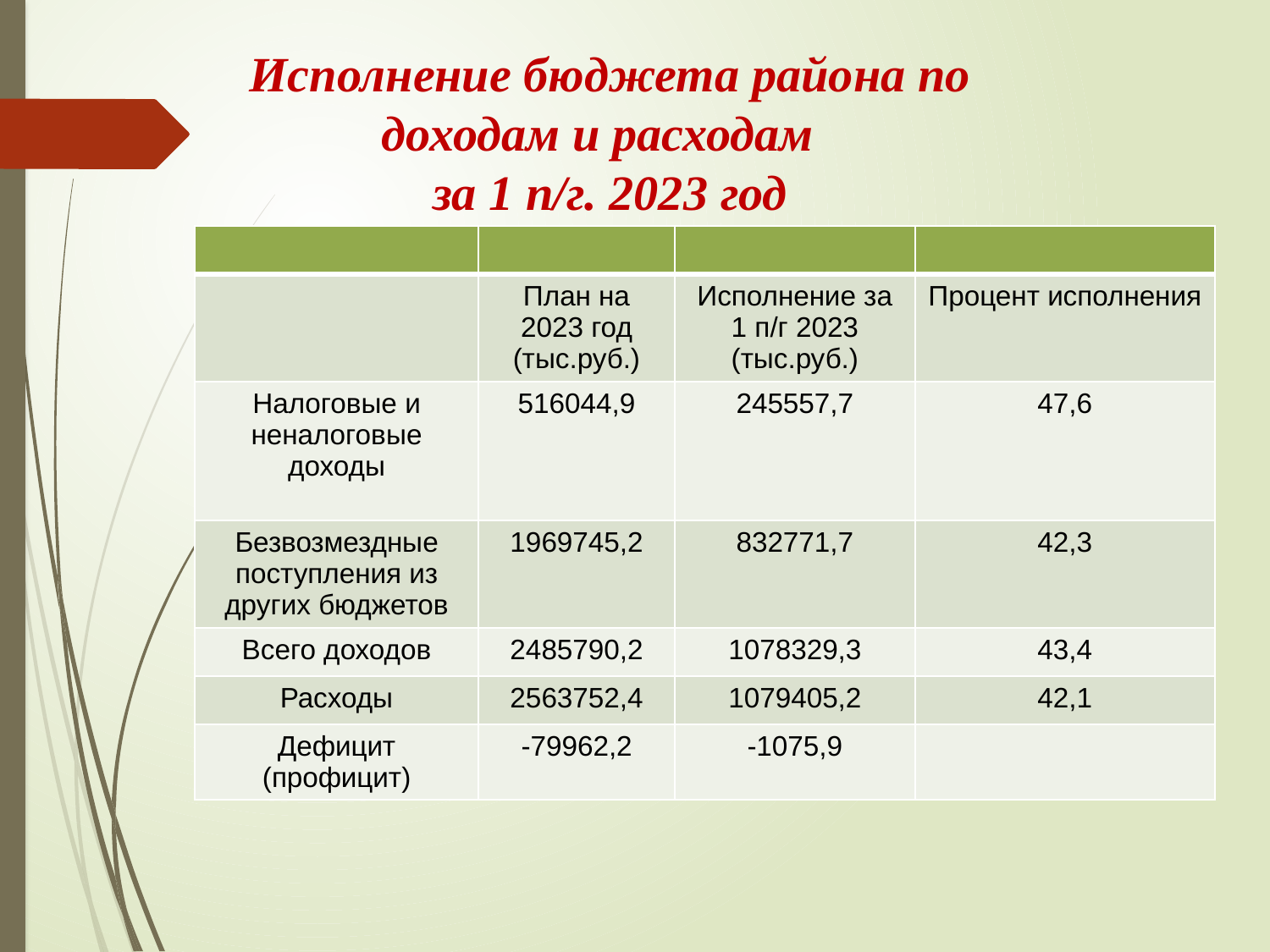

# Исполнение бюджета района по доходам и расходам за 1 п/г. 2023 год
|  |  |  |  |
| --- | --- | --- | --- |
|  | План на 2023 год (тыс.руб.) | Исполнение за 1 п/г 2023 (тыс.руб.) | Процент исполнения |
| Налоговые и неналоговые доходы | 516044,9 | 245557,7 | 47,6 |
| Безвозмездные поступления из других бюджетов | 1969745,2 | 832771,7 | 42,3 |
| Всего доходов | 2485790,2 | 1078329,3 | 43,4 |
| Расходы | 2563752,4 | 1079405,2 | 42,1 |
| Дефицит (профицит) | -79962,2 | -1075,9 |  |